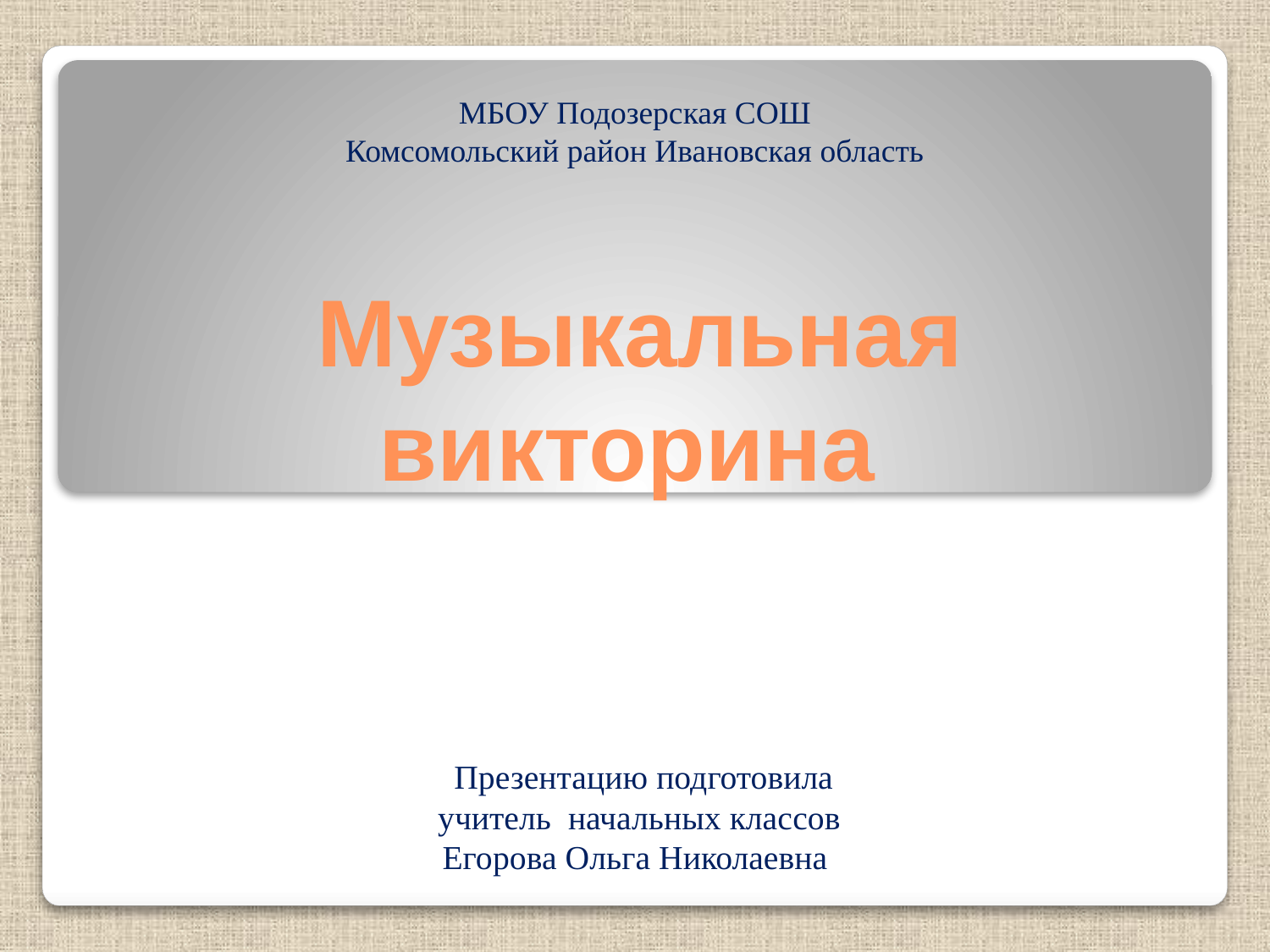

МБОУ Подозерская СОШ
Комсомольский район Ивановская область
# Музыкальная викторина
Презентацию подготовила учитель  начальных классов
Егорова Ольга Николаевна